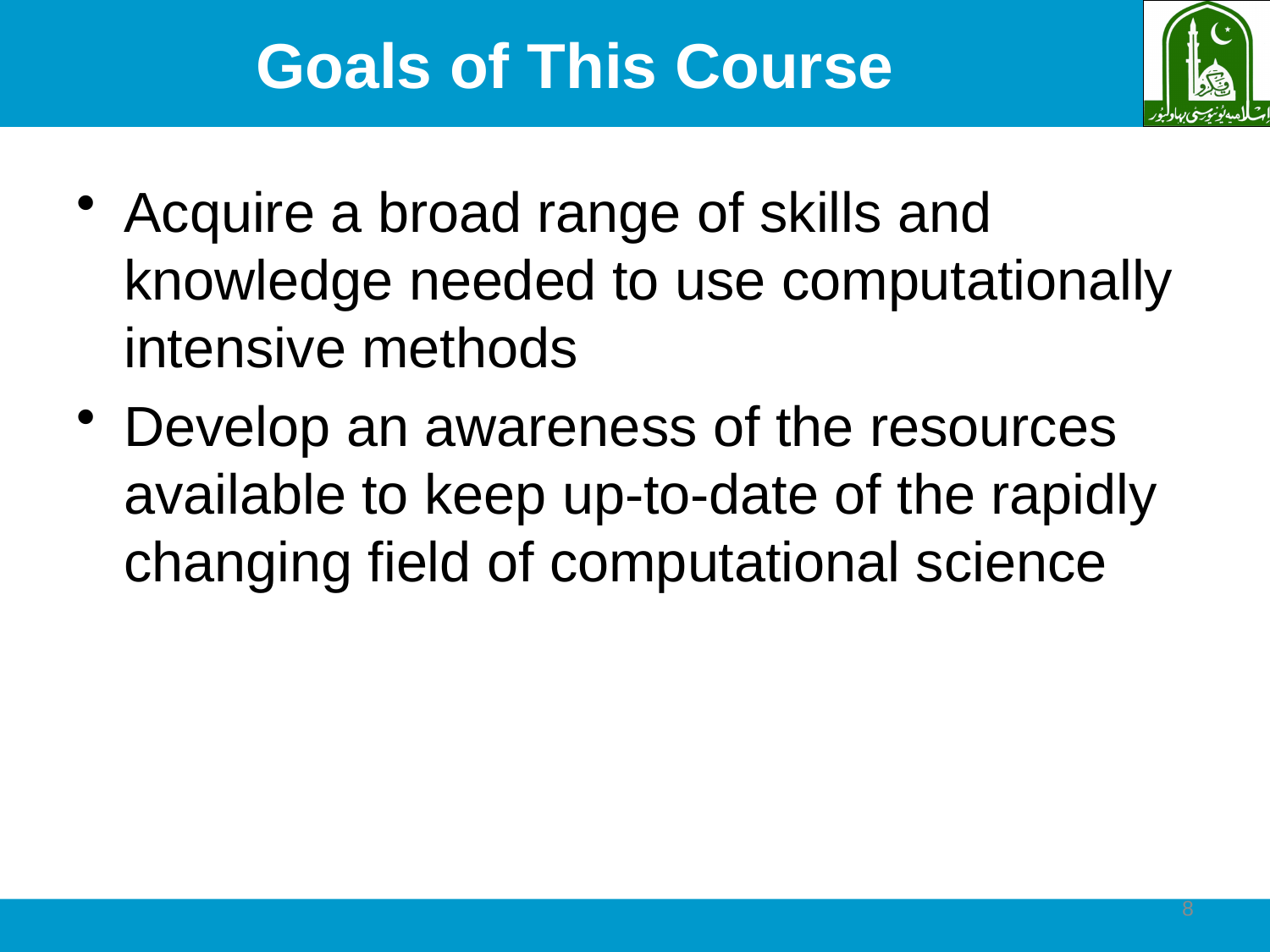

# Goals of This Course
Acquire a broad range of skills and knowledge needed to use computationally intensive methods
Develop an awareness of the resources available to keep up-to-date of the rapidly changing field of computational science
8